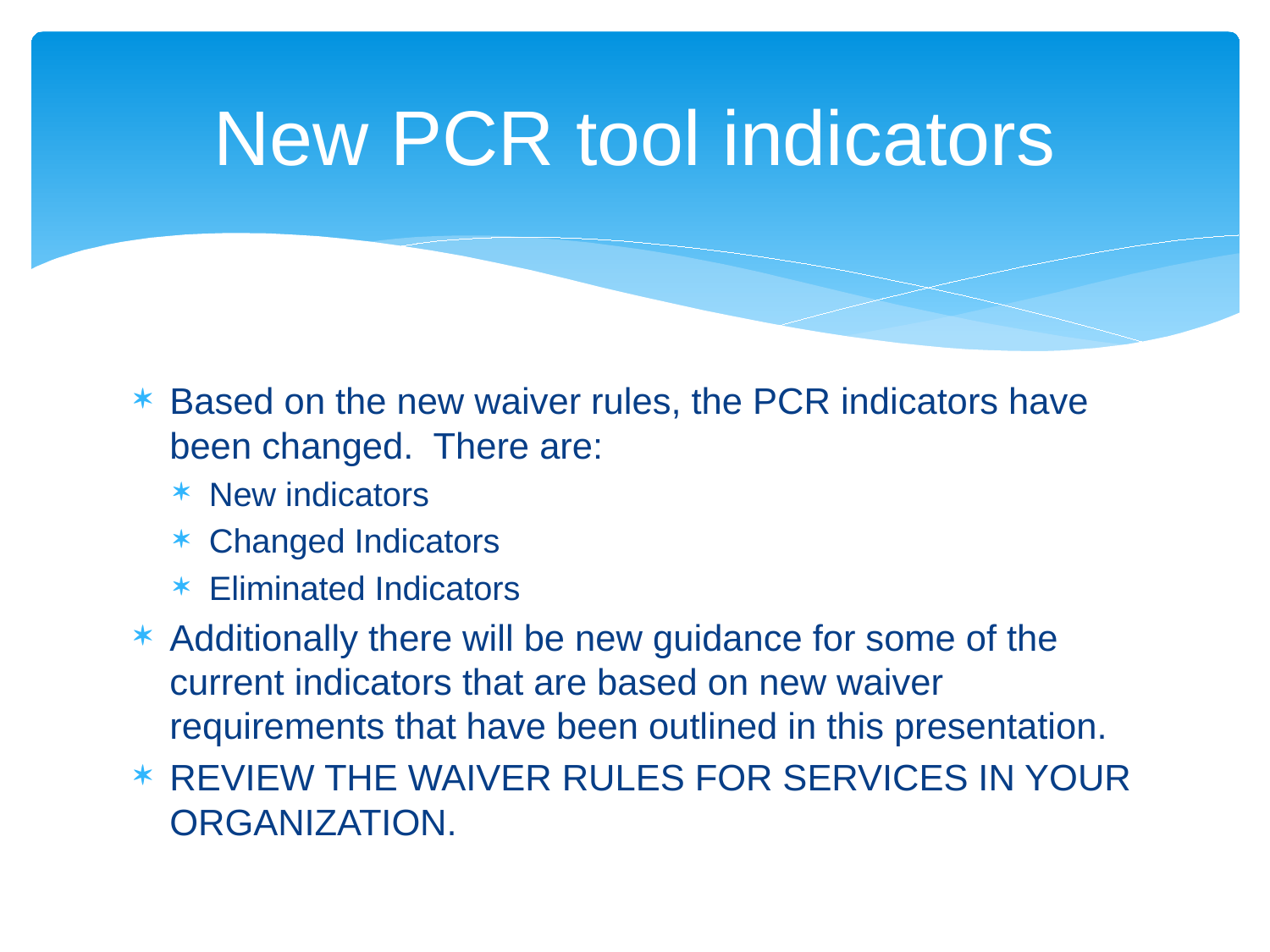

# New PCR tool indicators
Based on the new waiver rules, the PCR indicators have been changed.  There are:
New indicators
Changed Indicators
Eliminated Indicators
Additionally there will be new guidance for some of the current indicators that are based on new waiver requirements that have been outlined in this presentation.
REVIEW THE WAIVER RULES FOR SERVICES IN YOUR ORGANIZATION.